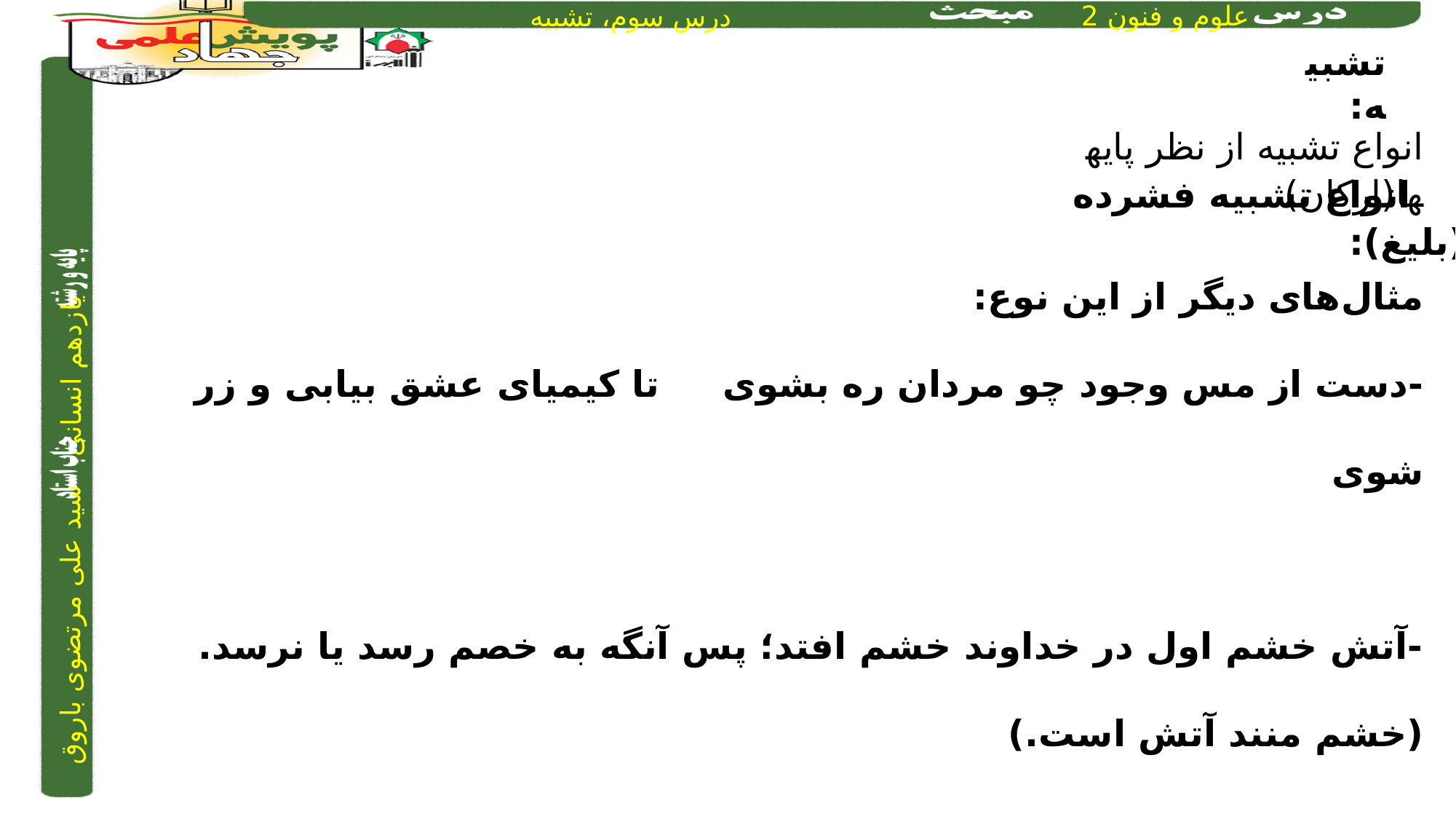

تشبیه:
انواع تشبیه از نظر پایه­ها(ارکان)
انواع تشبیه فشرده (بلیغ):
مثال‌های دیگر از این نوع:
-دست از مس وجود چو مردان ره بشوی 		تا کیمیای عشق بیابی و زر شوی

-آتش خشم اول در خداوند خشم افتد؛ پس آنگه به خصم رسد یا نرسد.(خشم منند آتش است.)

-نگارش دهد گلبن جویبار		 در آیینة آب رخسارها (آب مانند آینه است.)